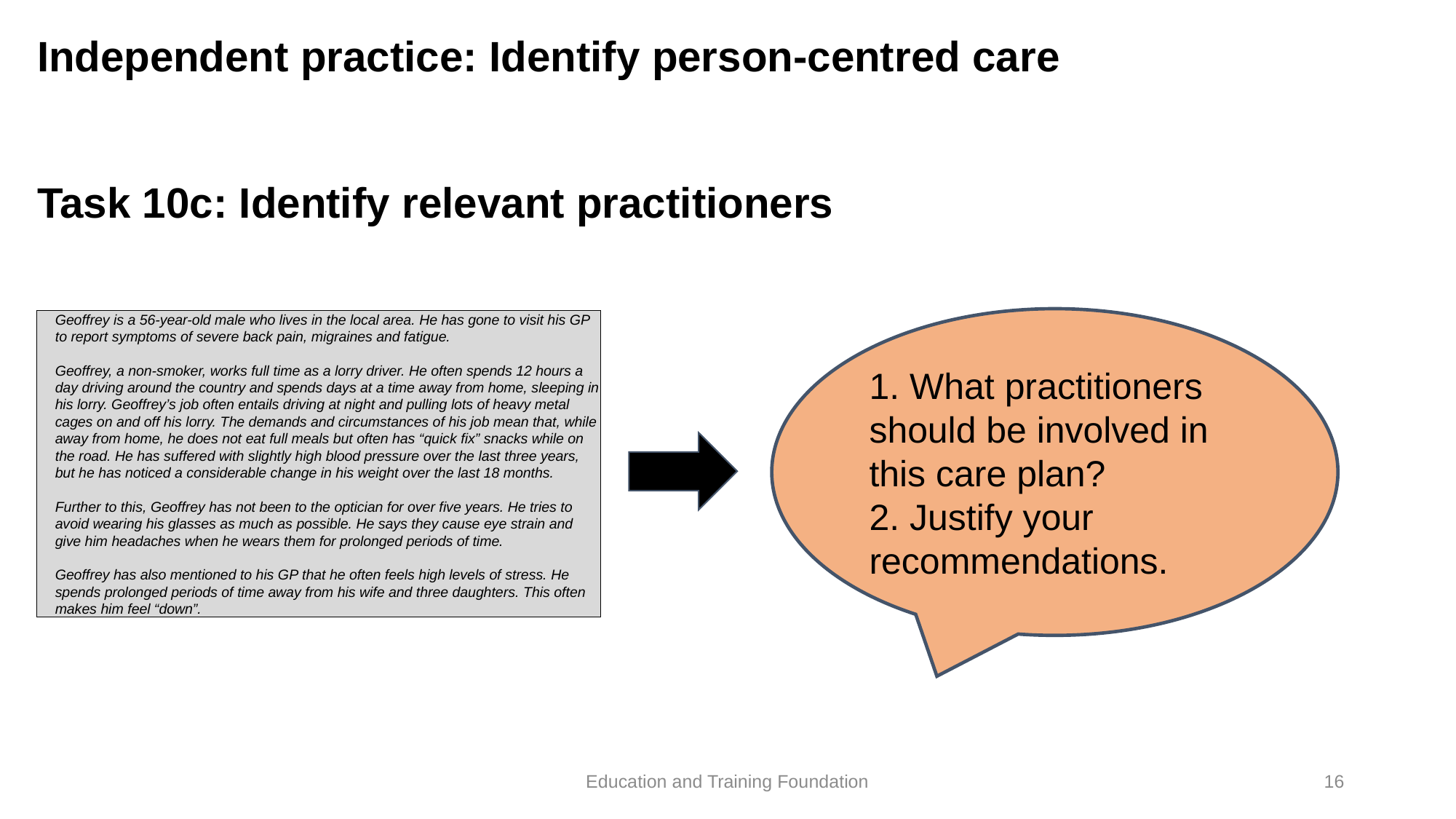

# Independent practice: Identify person-centred care
Task 10c: Identify relevant practitioners
1. What practitioners should be involved in this care plan?
2. Justify your recommendations.
Geoffrey is a 56-year-old male who lives in the local area. He has gone to visit his GP to report symptoms of severe back pain, migraines and fatigue.

Geoffrey, a non-smoker, works full time as a lorry driver. He often spends 12 hours a day driving around the country and spends days at a time away from home, sleeping in his lorry. Geoffrey’s job often entails driving at night and pulling lots of heavy metal cages on and off his lorry. The demands and circumstances of his job mean that, while away from home, he does not eat full meals but often has “quick fix” snacks while on the road. He has suffered with slightly high blood pressure over the last three years, but he has noticed a considerable change in his weight over the last 18 months.

Further to this, Geoffrey has not been to the optician for over five years. He tries to avoid wearing his glasses as much as possible. He says they cause eye strain and give him headaches when he wears them for prolonged periods of time.

Geoffrey has also mentioned to his GP that he often feels high levels of stress. He spends prolonged periods of time away from his wife and three daughters. This often makes him feel “down”.

Education and Training Foundation
16